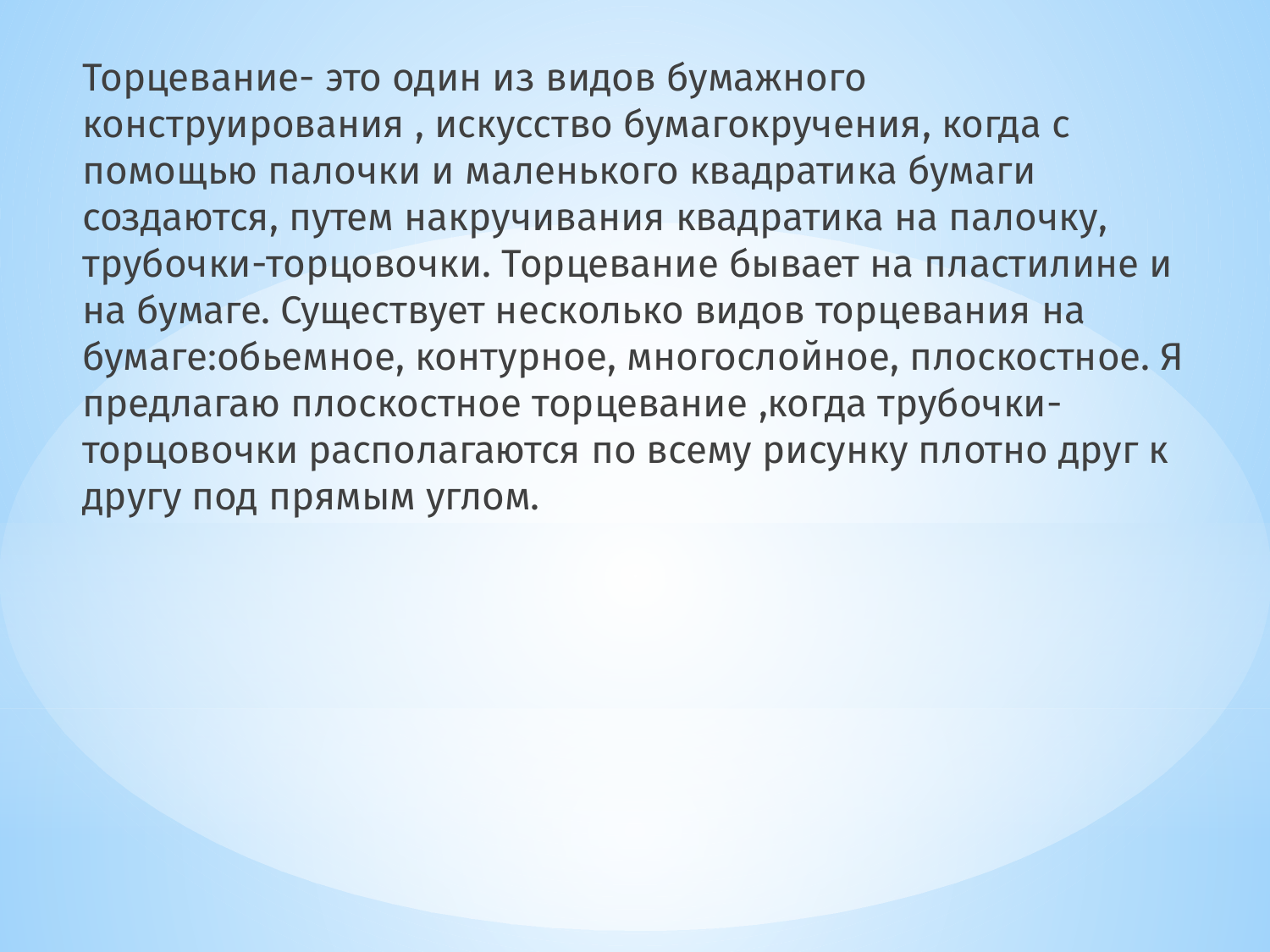

Торцевание- это один из видов бумажного конструирования , искусство бумагокручения, когда с помощью палочки и маленького квадратика бумаги создаются, путем накручивания квадратика на палочку, трубочки-торцовочки. Торцевание бывает на пластилине и на бумаге. Существует несколько видов торцевания на бумаге:обьемное, контурное, многослойное, плоскостное. Я предлагаю плоскостное торцевание ,когда трубочки-торцовочки располагаются по всему рисунку плотно друг к другу под прямым углом.
#